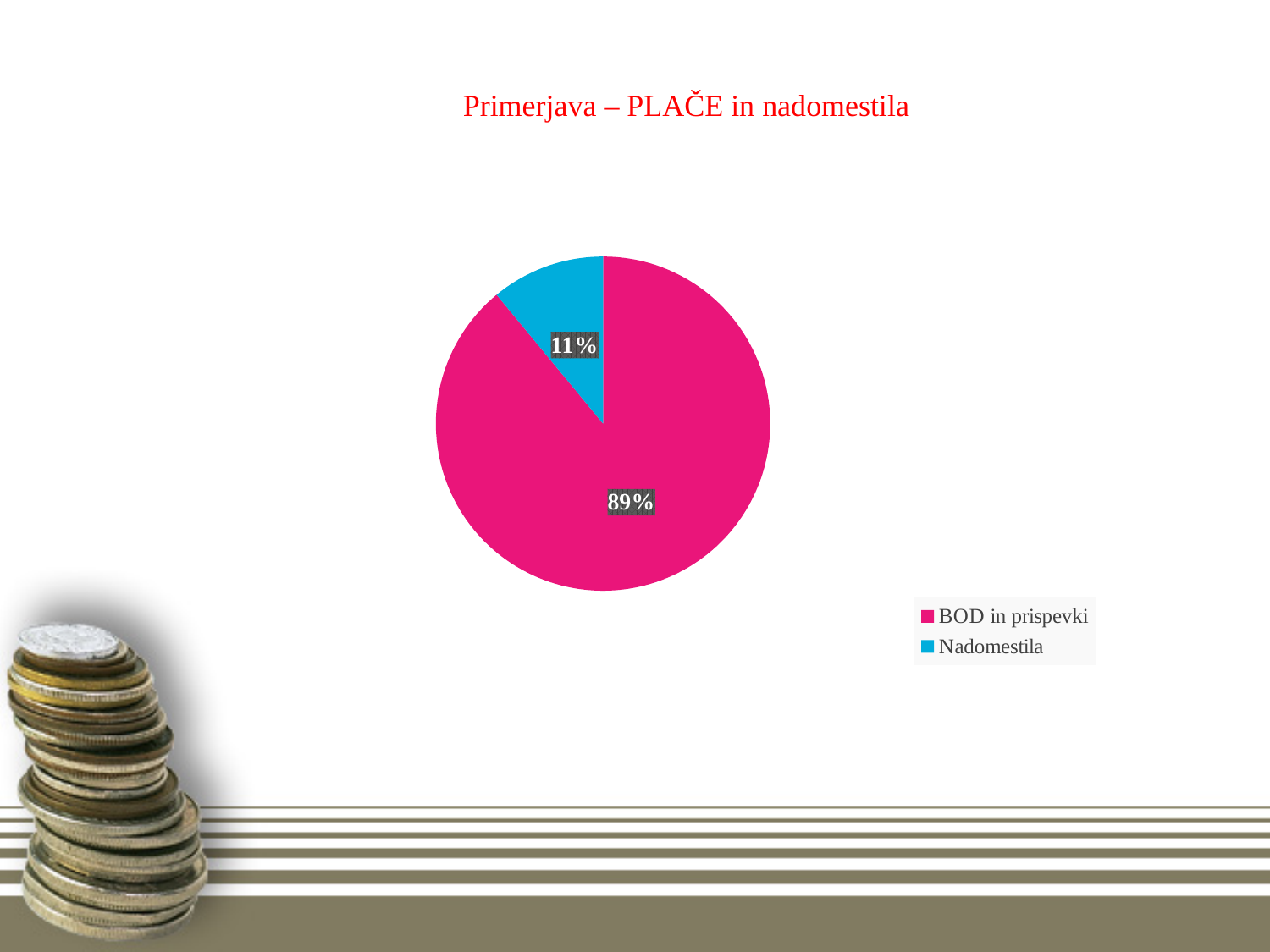

# Primerjava – PLAČE in nadomestila

### Chart

| Category | Leto 2019 |
|---|---|
| BOD in prispevki | 4473497.0 |
| Nadomestila | 552212.0 |